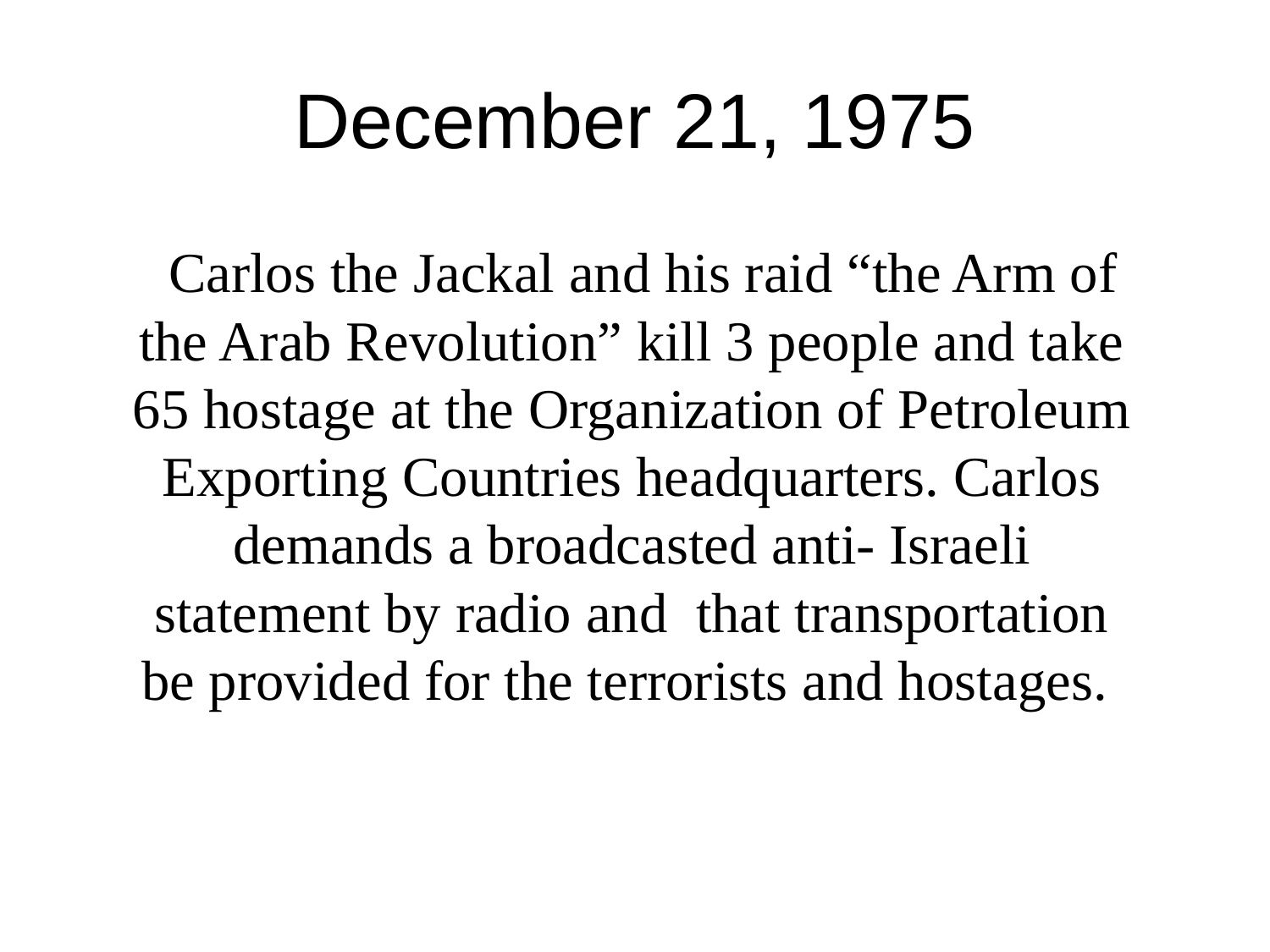

# December 21, 1975
    Carlos the Jackal and his raid “the Arm of the Arab Revolution” kill 3 people and take 65 hostage at the Organization of Petroleum Exporting Countries headquarters. Carlos demands a broadcasted anti- Israeli statement by radio and  that transportation be provided for the terrorists and hostages.